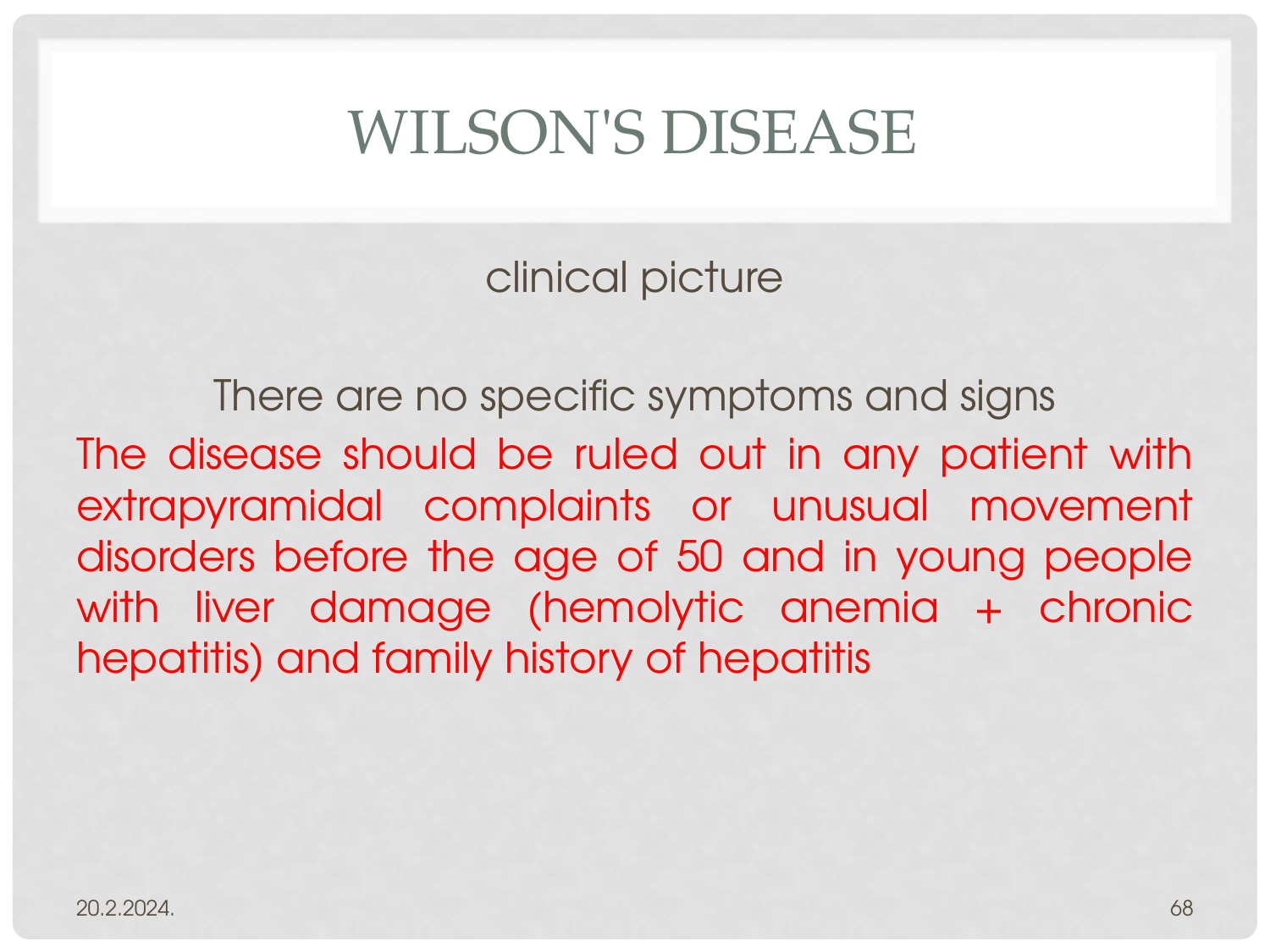

# Wilson's disease
clinical picture

There are no specific symptoms and signs
The disease should be ruled out in any patient with extrapyramidal complaints or unusual movement disorders before the age of 50 and in young people with liver damage (hemolytic anemia + chronic hepatitis) and family history of hepatitis
20.2.2024.
68